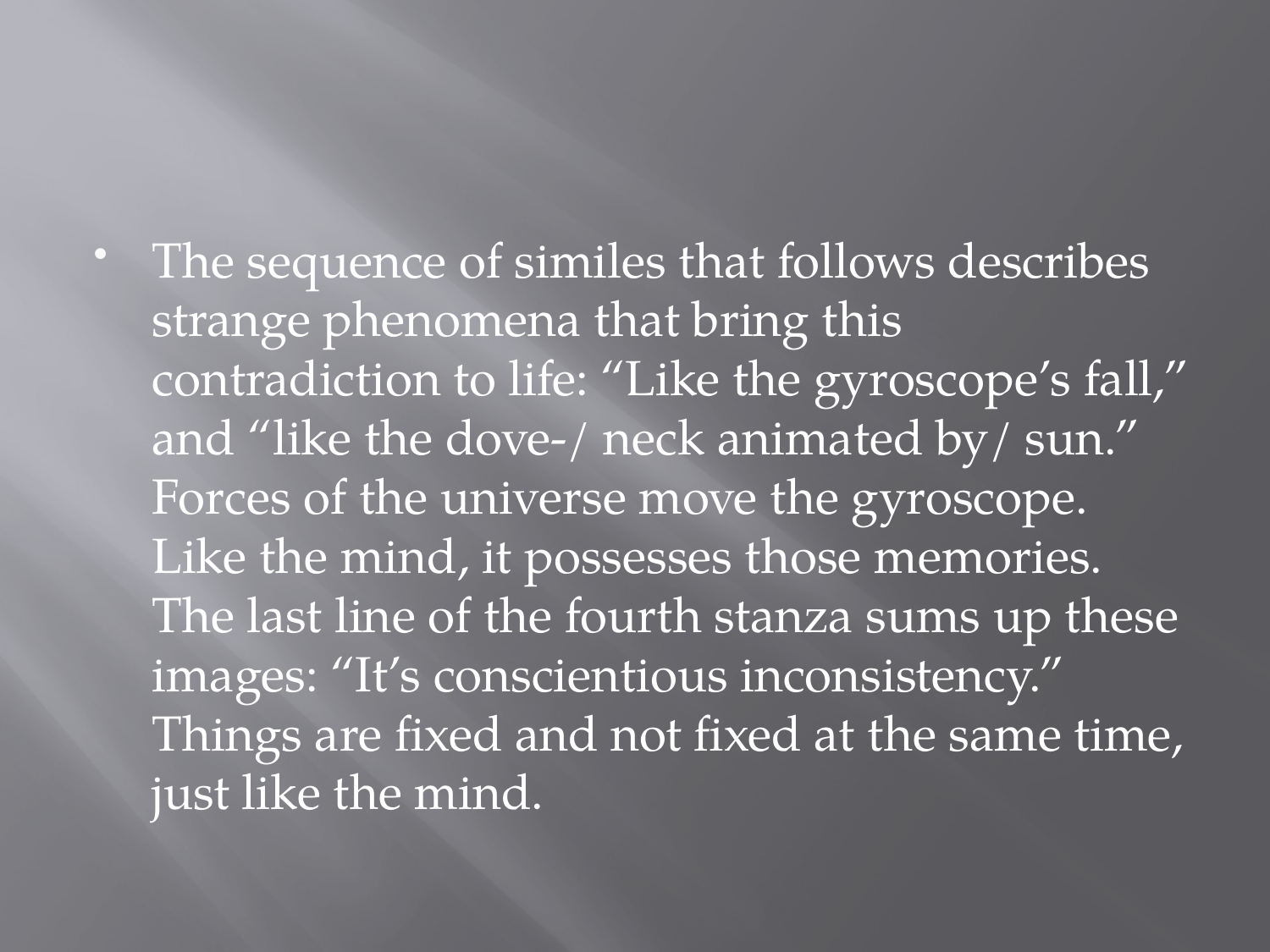

#
The sequence of similes that follows describes strange phenomena that bring this contradiction to life: “Like the gyroscope’s fall,” and “like the dove-/ neck animated by/ sun.” Forces of the universe move the gyroscope. Like the mind, it possesses those memories. The last line of the fourth stanza sums up these images: “It’s conscientious inconsistency.” Things are fixed and not fixed at the same time, just like the mind.